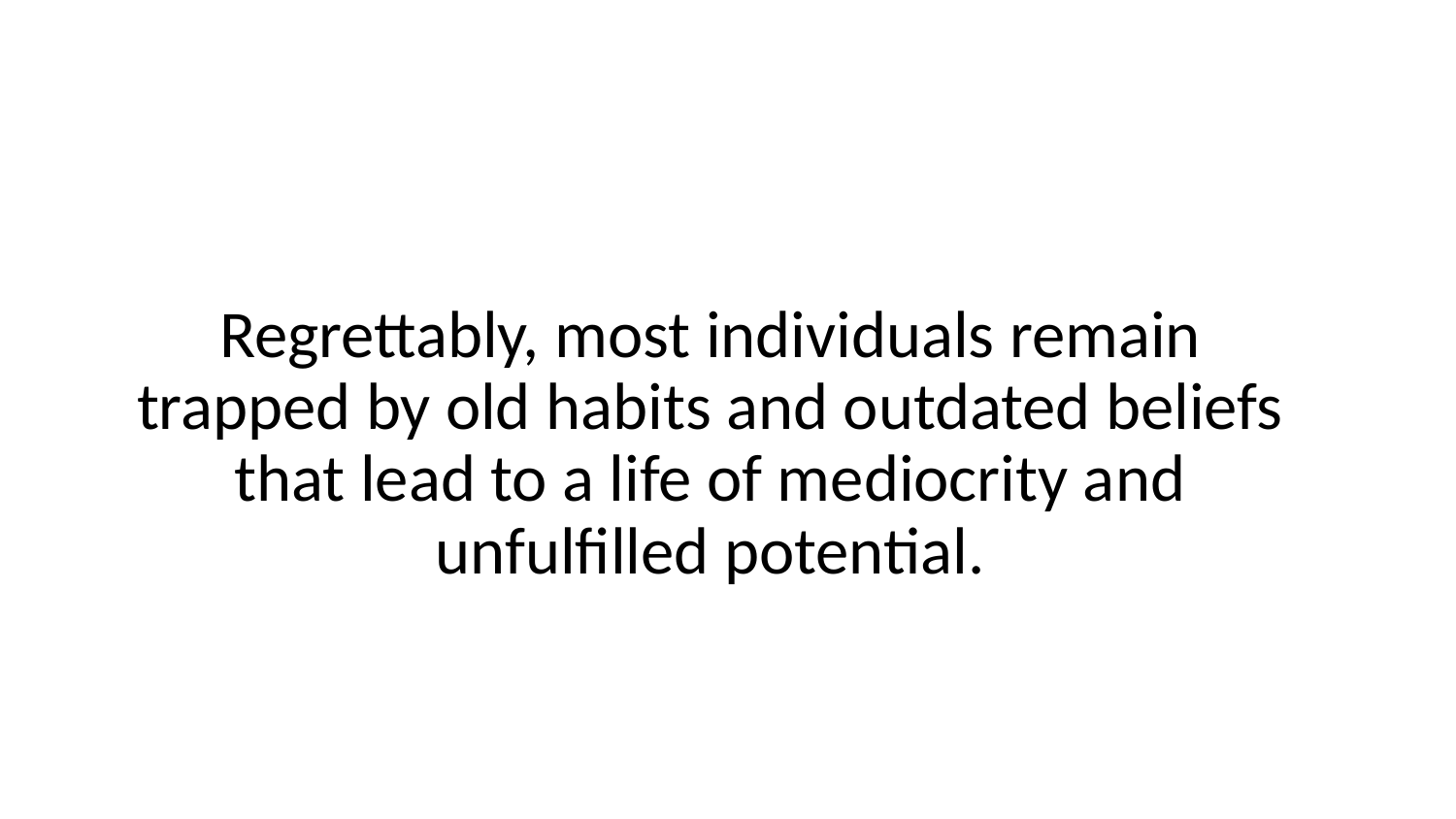

Regrettably, most individuals remain trapped by old habits and outdated beliefs that lead to a life of mediocrity and unfulfilled potential.